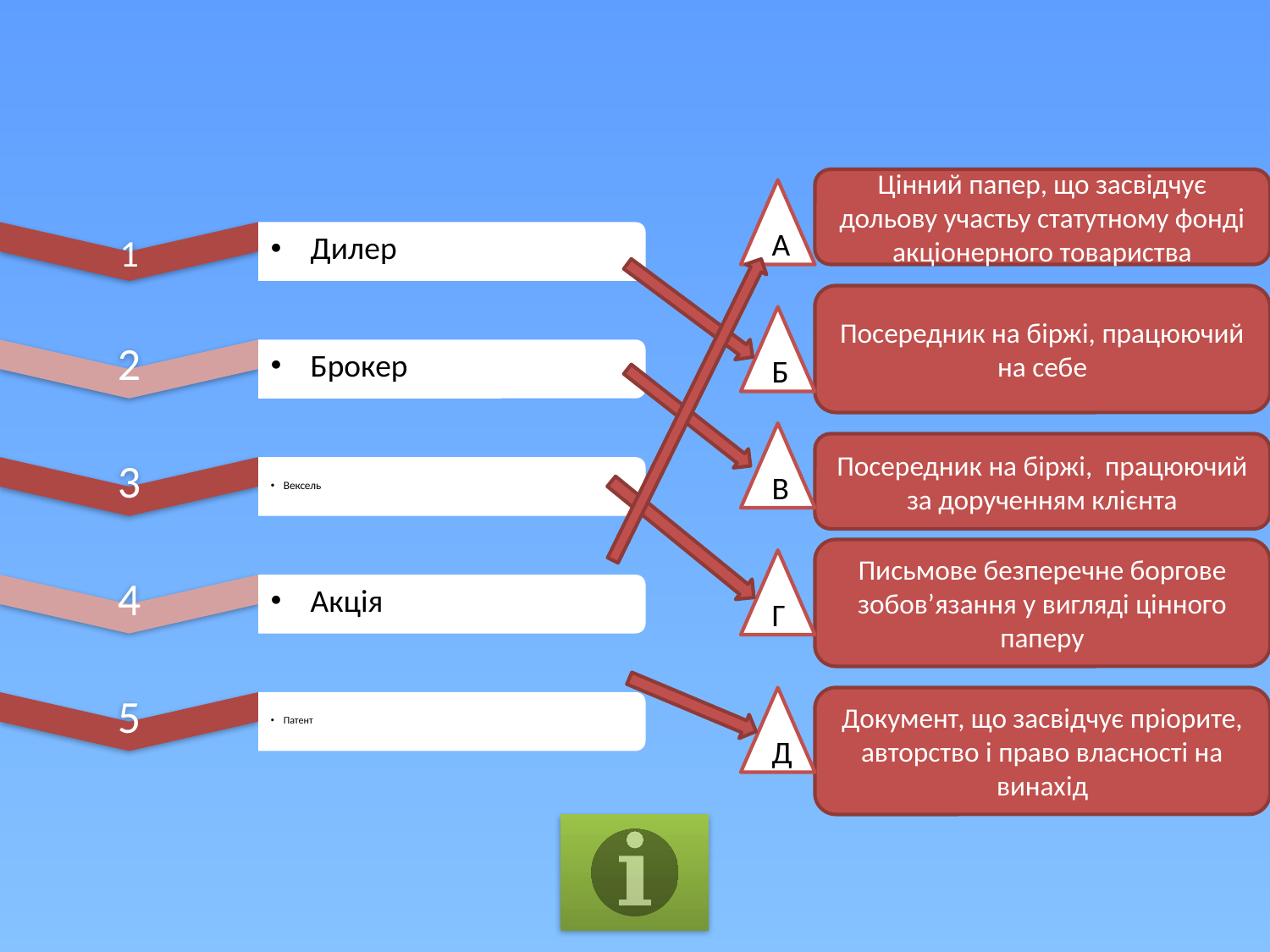

#
Цінний папер, що засвідчує дольову участьу статутному фонді акціонерного товариства
А
1
Дилер
2
Брокер
3
5
Акція
4
Вексель
Патент

Посередник на біржі, працюючий на себе

Б

В
Посередник на біржі,  працюючий за дорученням клієнта

Письмове безперечне боргове зобов’язання у вигляді цінного паперу
Г
Д
Документ, що засвідчує пріорите, авторство і право власності на винахід